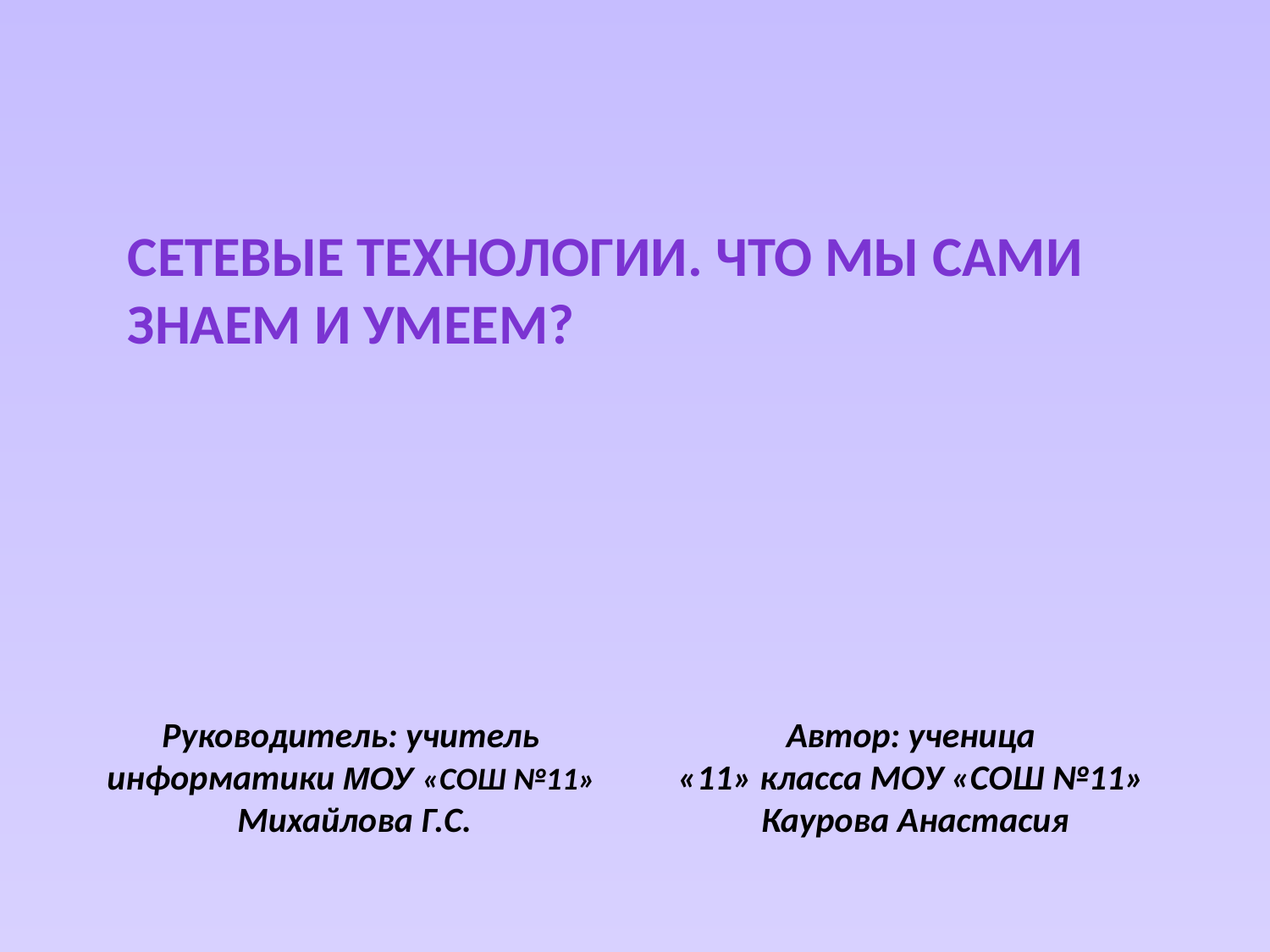

Сетевые технологии. Что мы сами знаем и умеем?

#
Руководитель: учитель
информатики МОУ «СОШ №11»
Михайлова Г.С.
Автор: ученица
«11» класса МОУ «СОШ №11»
Каурова Анастасия